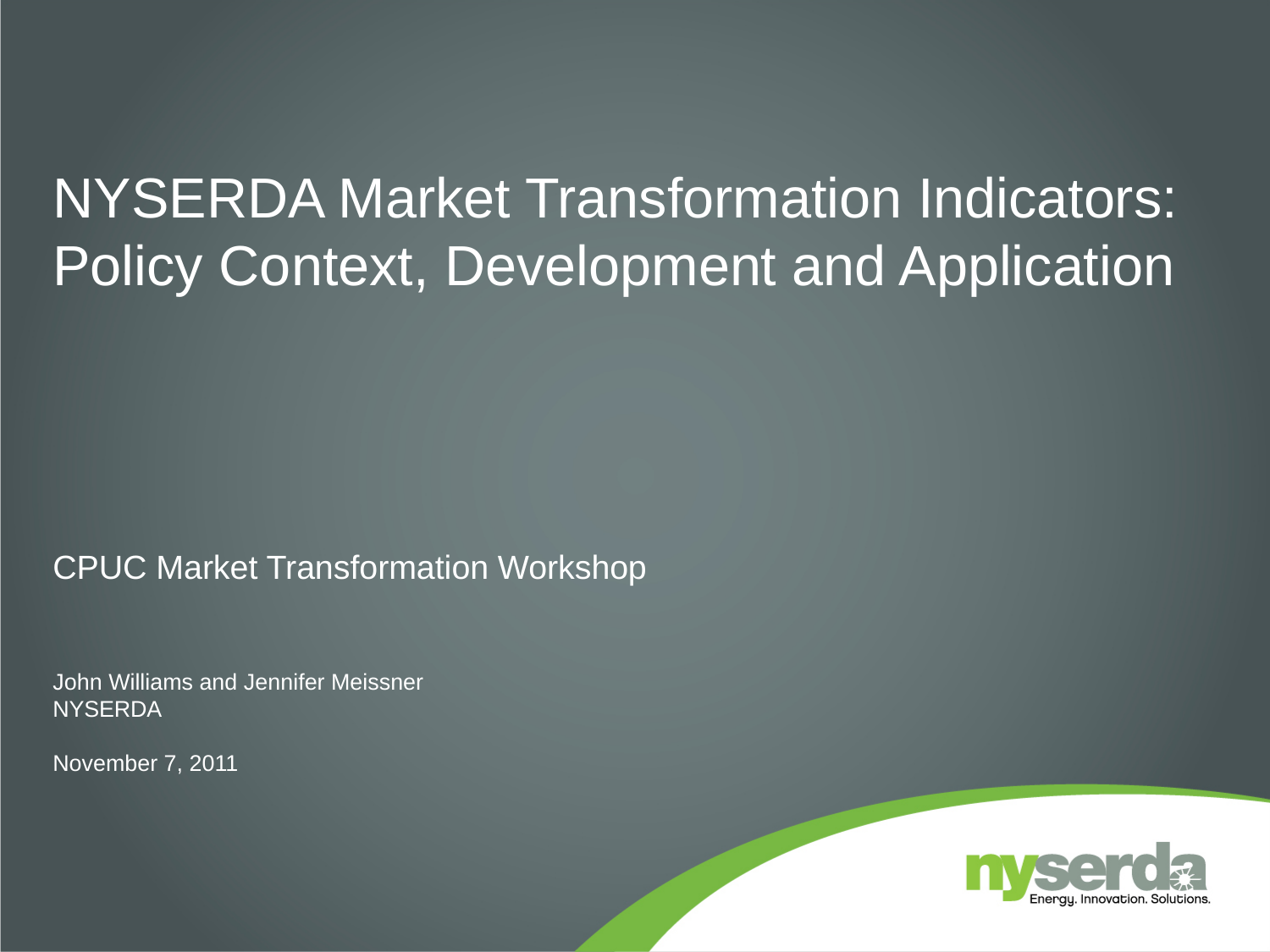

# NYSERDA Market Transformation Indicators: Policy Context, Development and Application
CPUC Market Transformation Workshop
John Williams and Jennifer Meissner
NYSERDA

November 7, 2011